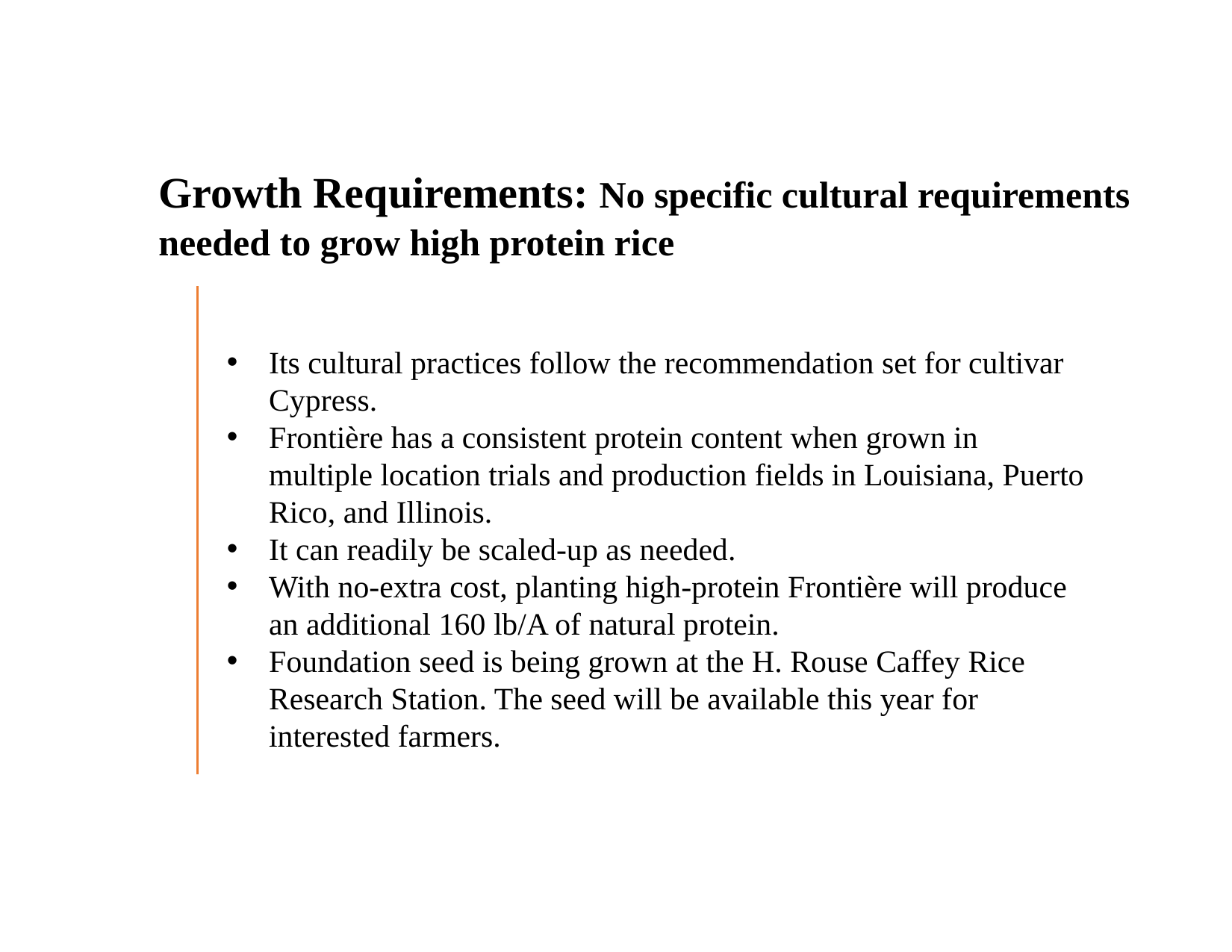

Growth Requirements: No specific cultural requirements needed to grow high protein rice
Its cultural practices follow the recommendation set for cultivar Cypress.
Frontière has a consistent protein content when grown in multiple location trials and production fields in Louisiana, Puerto Rico, and Illinois.
It can readily be scaled-up as needed.
With no-extra cost, planting high-protein Frontière will produce an additional 160 lb/A of natural protein.
Foundation seed is being grown at the H. Rouse Caffey Rice Research Station. The seed will be available this year for interested farmers.